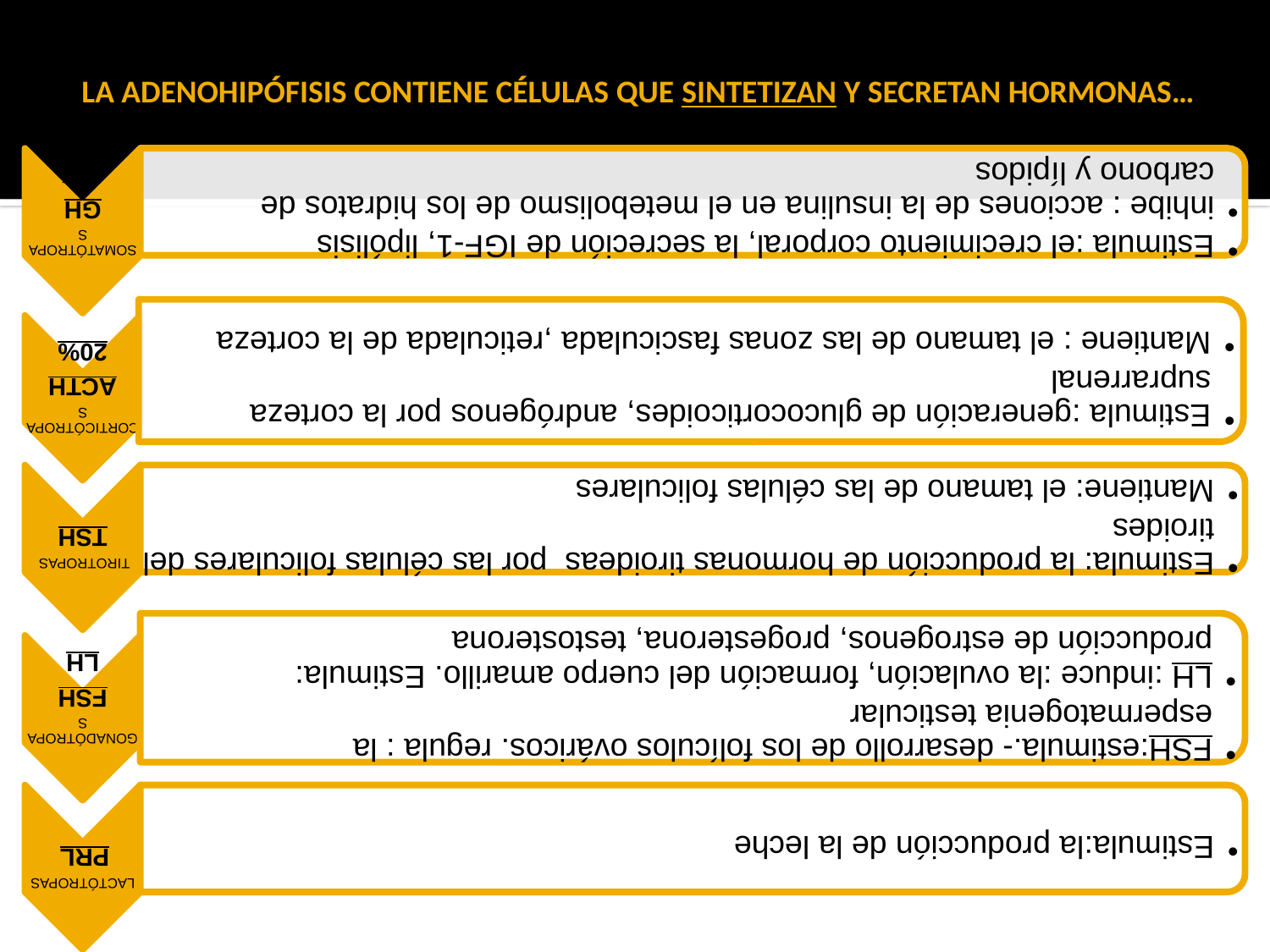

# LA ADENOHIPÓFISIS CONTIENE CÉLULAS QUE SINTETIZAN Y SECRETAN HORMONAS…

SOMATÓTROPAS
GH
40%
Estimula :el crecimiento corporal, la secreción de IGF-1, lipólisis
inhibe : acciones de la insulina en el metebolismo de los hidratos de carbono y lípidos

CORTICÓTROPAS
ACTH
20%
Estimula :generación de glucocorticoides, andrógenos por la corteza suprarrenal
Mantiene : el tamano de las zonas fasciculada ,reticulada de la corteza
TIROTROPAS
TSH
Estimula: la producción de hormonas tiroideas  por las células foliculares del tiroides
Mantiene: el tamano de las células foliculares

GONADÓTROPAS
FSH
LH

FSH:estimula.- desarrollo de los folículos ováricos. regula : la espermatogenia testicular
LH :induce :la ovulación, formación del cuerpo amarillo. Estimula: producción de estrogenos, progesterona, testosterona
LACTÓTROPAS
PRL
Estimula:la producción de la leche